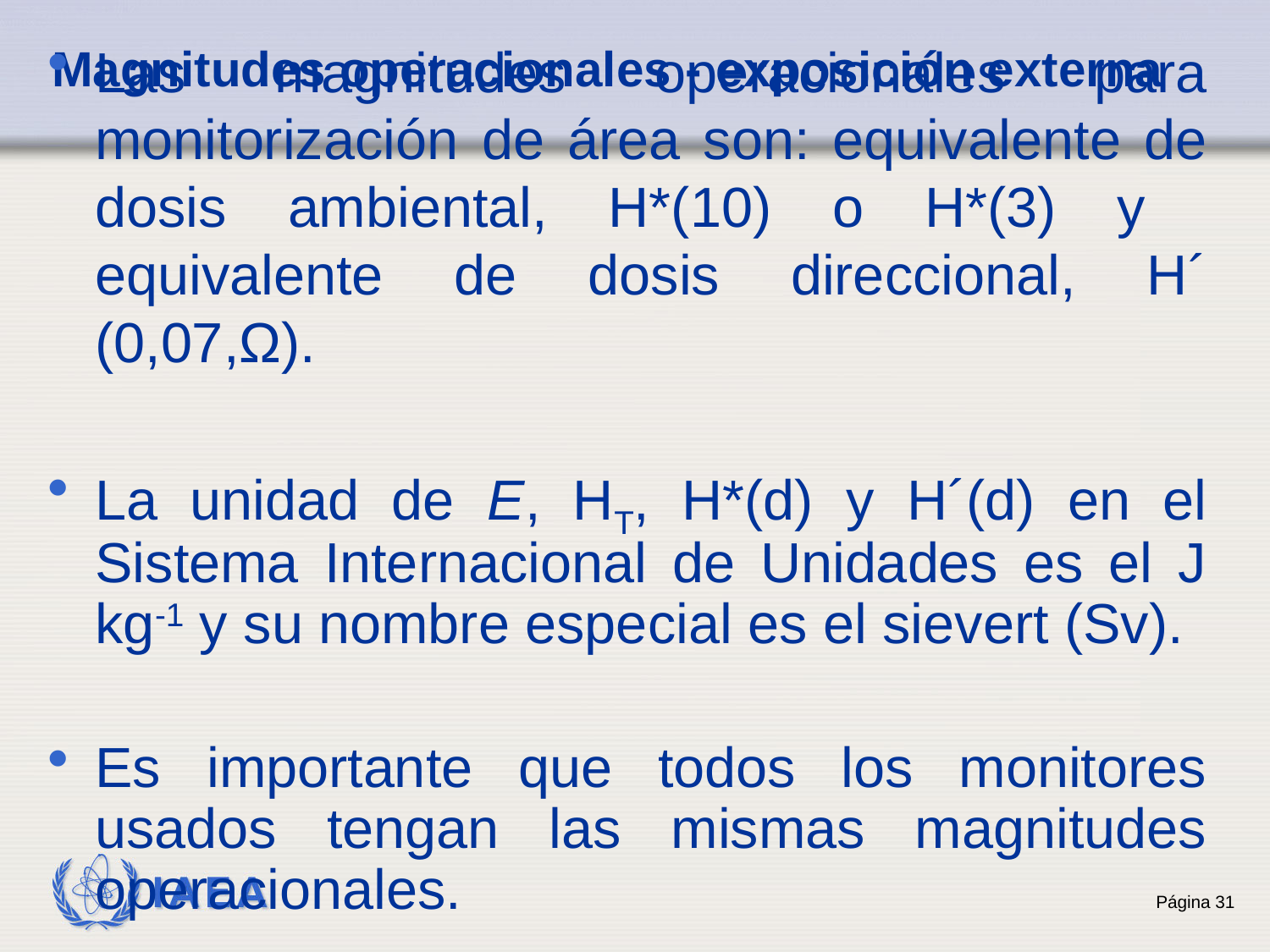

# Magnitudes operacionales - exposición externa
Las magnitudes operacionales para monitorización de área son: equivalente de dosis ambiental, H*(10) o H*(3) y  equivalente de dosis direccional, H´ (0,07,Ω).

La unidad de E, HT, H*(d) y H´(d) en el Sistema Internacional de Unidades es el J kg-1 y su nombre especial es el sievert (Sv).

Es importante que todos los monitores usados tengan las mismas magnitudes operacionales.

31